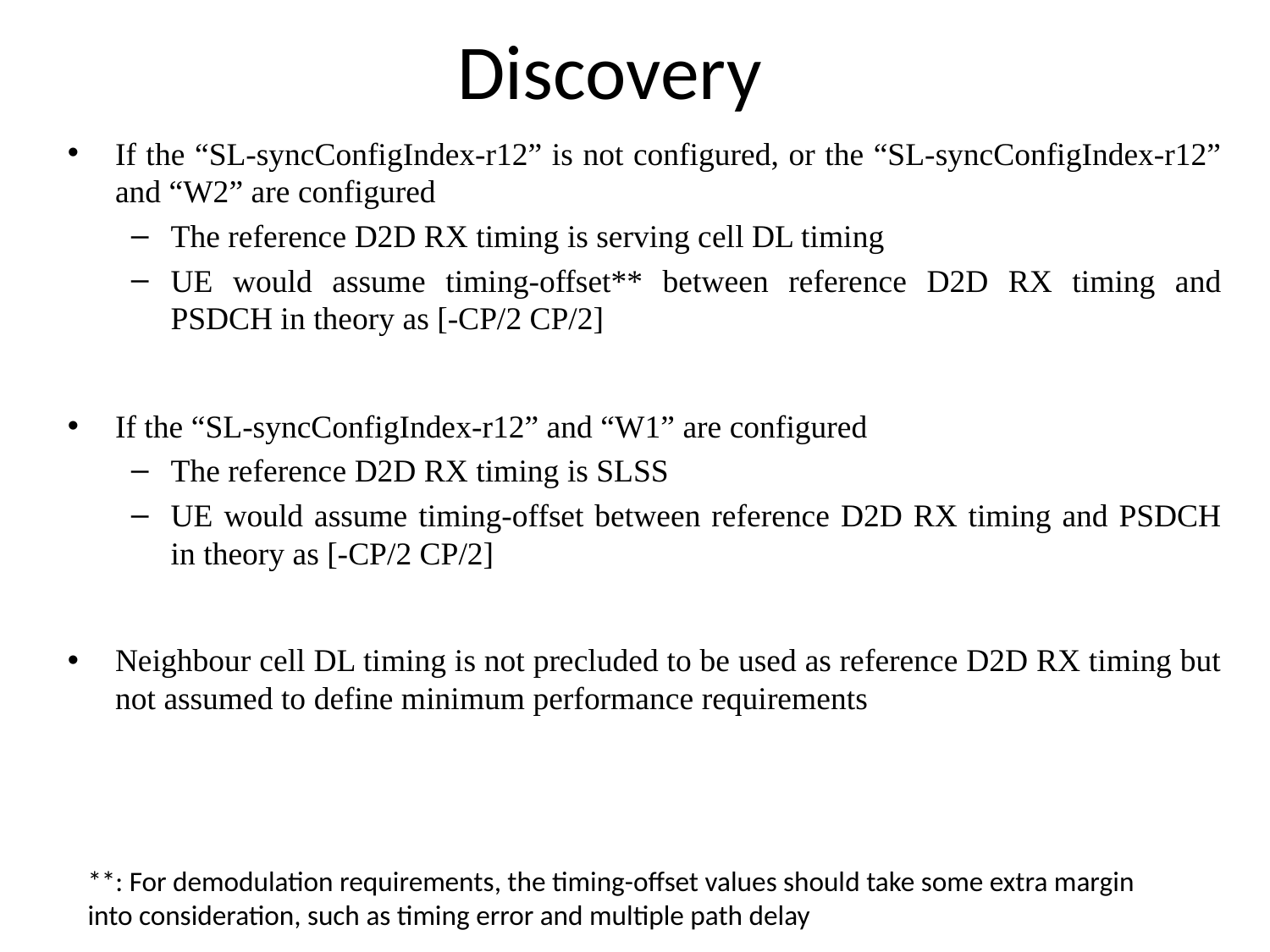

# Discovery
If the “SL-syncConfigIndex-r12” is not configured, or the “SL-syncConfigIndex-r12” and “W2” are configured
The reference D2D RX timing is serving cell DL timing
UE would assume timing-offset** between reference D2D RX timing and PSDCH in theory as [-CP/2 CP/2]

If the “SL-syncConfigIndex-r12” and “W1” are configured
The reference D2D RX timing is SLSS
UE would assume timing-offset between reference D2D RX timing and PSDCH in theory as [-CP/2 CP/2]

Neighbour cell DL timing is not precluded to be used as reference D2D RX timing but not assumed to define minimum performance requirements
**: For demodulation requirements, the timing-offset values should take some extra margin into consideration, such as timing error and multiple path delay